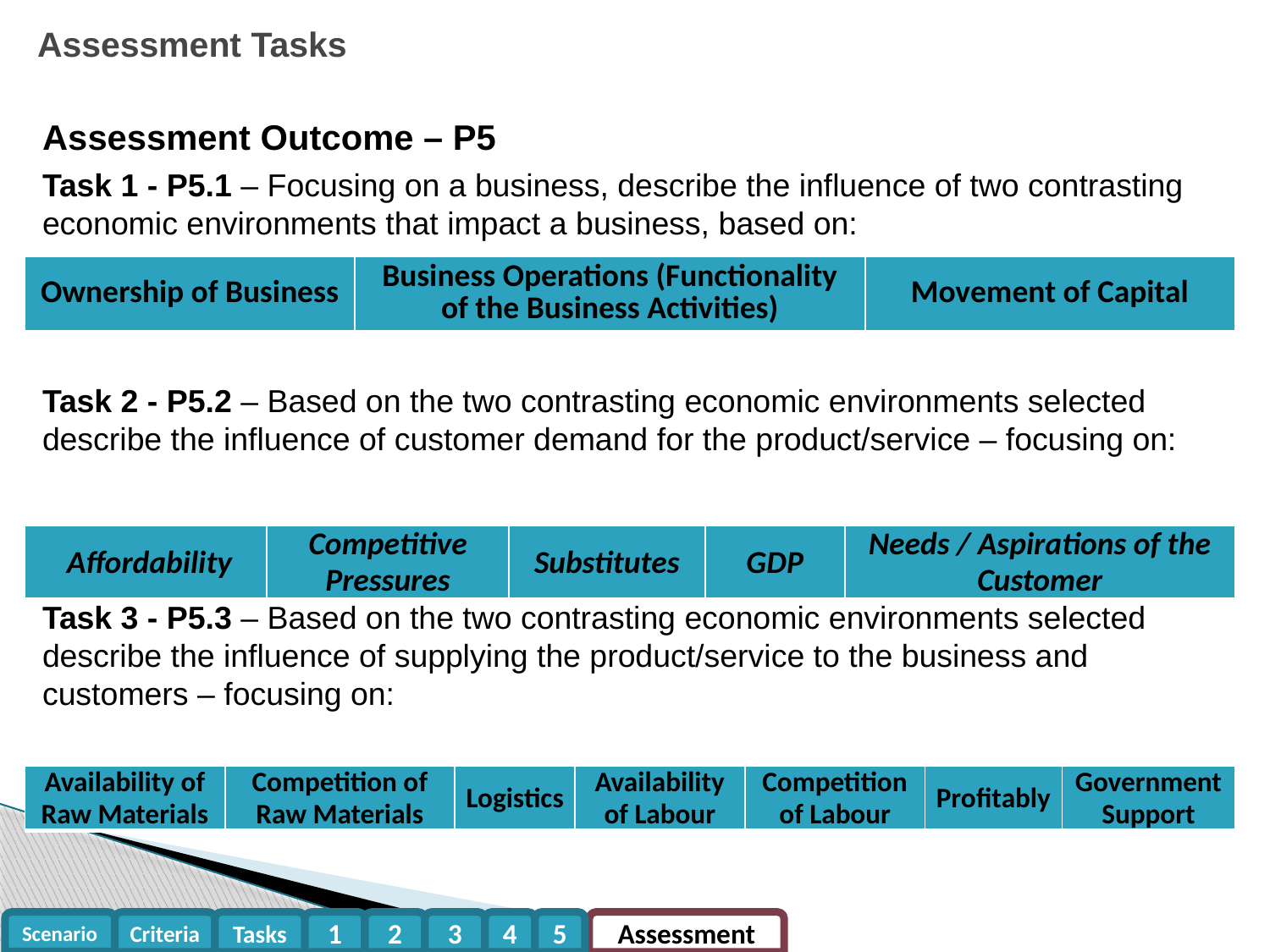

Assessment Tasks
Assessment Outcome – P5
Task 1 - P5.1 – Focusing on a business, describe the influence of two contrasting economic environments that impact a business, based on:

Task 2 - P5.2 – Based on the two contrasting economic environments selected describe the influence of customer demand for the product/service – focusing on:

Task 3 - P5.3 – Based on the two contrasting economic environments selected describe the influence of supplying the product/service to the business and customers – focusing on:
| Ownership of Business | Business Operations (Functionality of the Business Activities) | Movement of Capital |
| --- | --- | --- |
| Affordability | Competitive Pressures | Substitutes | GDP | Needs / Aspirations of the Customer |
| --- | --- | --- | --- | --- |
| Availability of Raw Materials | Competition of Raw Materials | Logistics | Availability of Labour | Competition of Labour | Profitably | Government Support |
| --- | --- | --- | --- | --- | --- | --- |